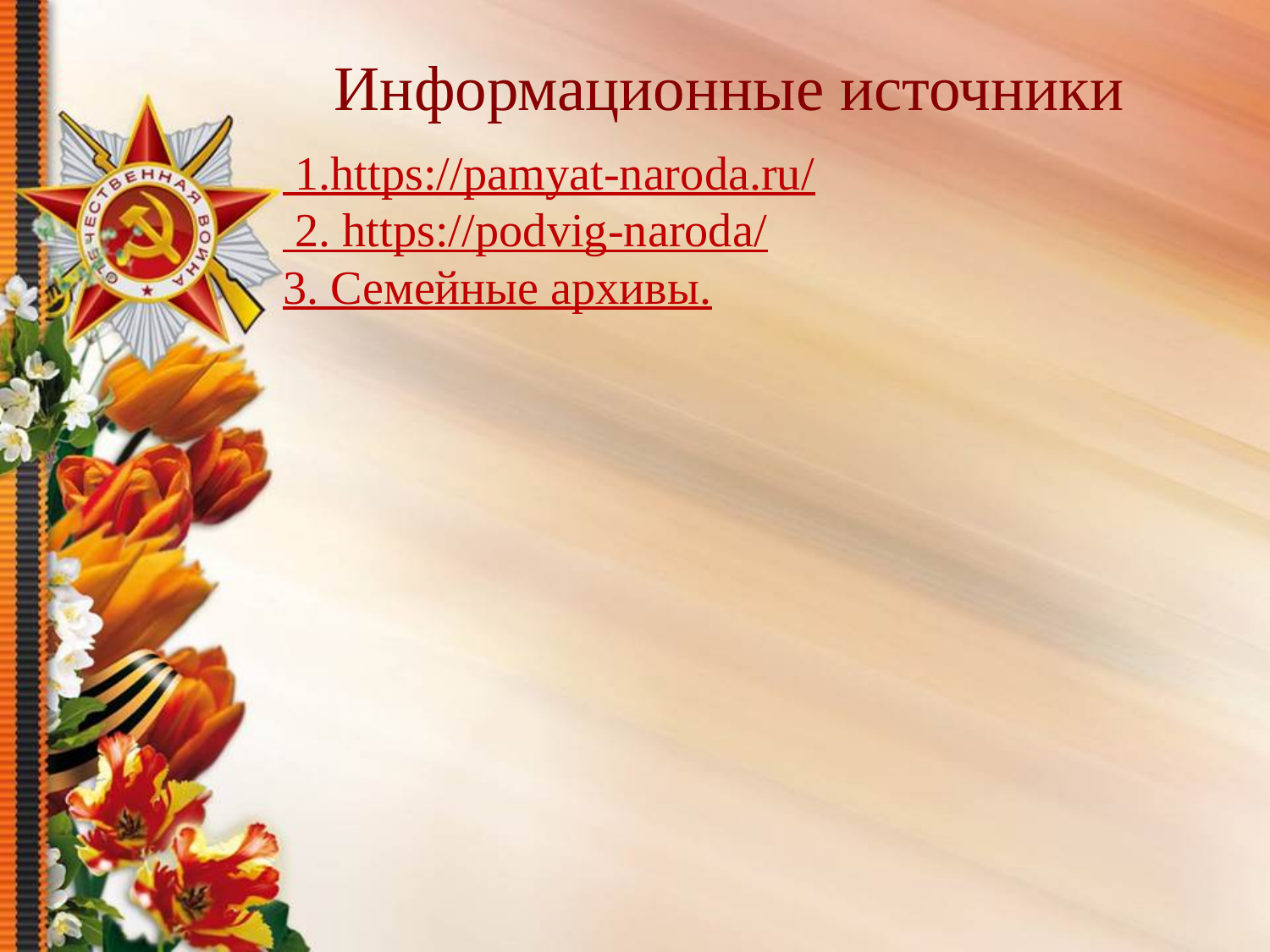

# Информационные источники
 1.https://pamyat-naroda.ru/
 2. https://podvig-naroda/
3. Семейные архивы.